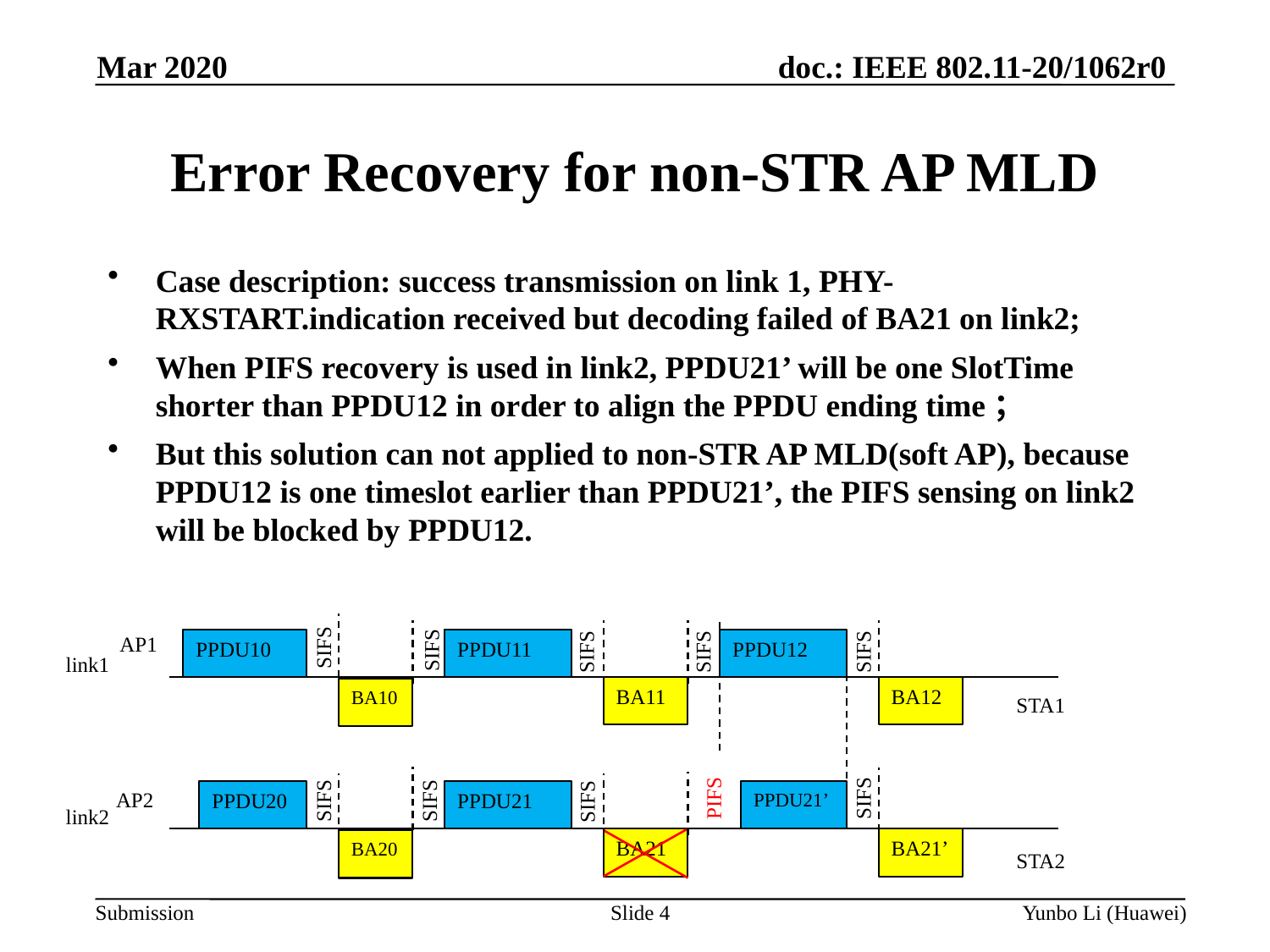

Mar 2020
Error Recovery for non-STR AP MLD
Case description: success transmission on link 1, PHY-RXSTART.indication received but decoding failed of BA21 on link2;
When PIFS recovery is used in link2, PPDU21’ will be one SlotTime shorter than PPDU12 in order to align the PPDU ending time；
But this solution can not applied to non-STR AP MLD(soft AP), because PPDU12 is one timeslot earlier than PPDU21’, the PIFS sensing on link2 will be blocked by PPDU12.

AP1
SIFS
PPDU10
PPDU11
PPDU12
SIFS
SIFS
SIFS
SIFS
link1
BA11
BA12
BA10
STA1
SIFS
PIFS
AP2
PPDU20
PPDU21
PPDU21’
SIFS
SIFS
SIFS
link2
BA21
BA21’
BA20
STA2
Slide 4
Yunbo Li (Huawei)